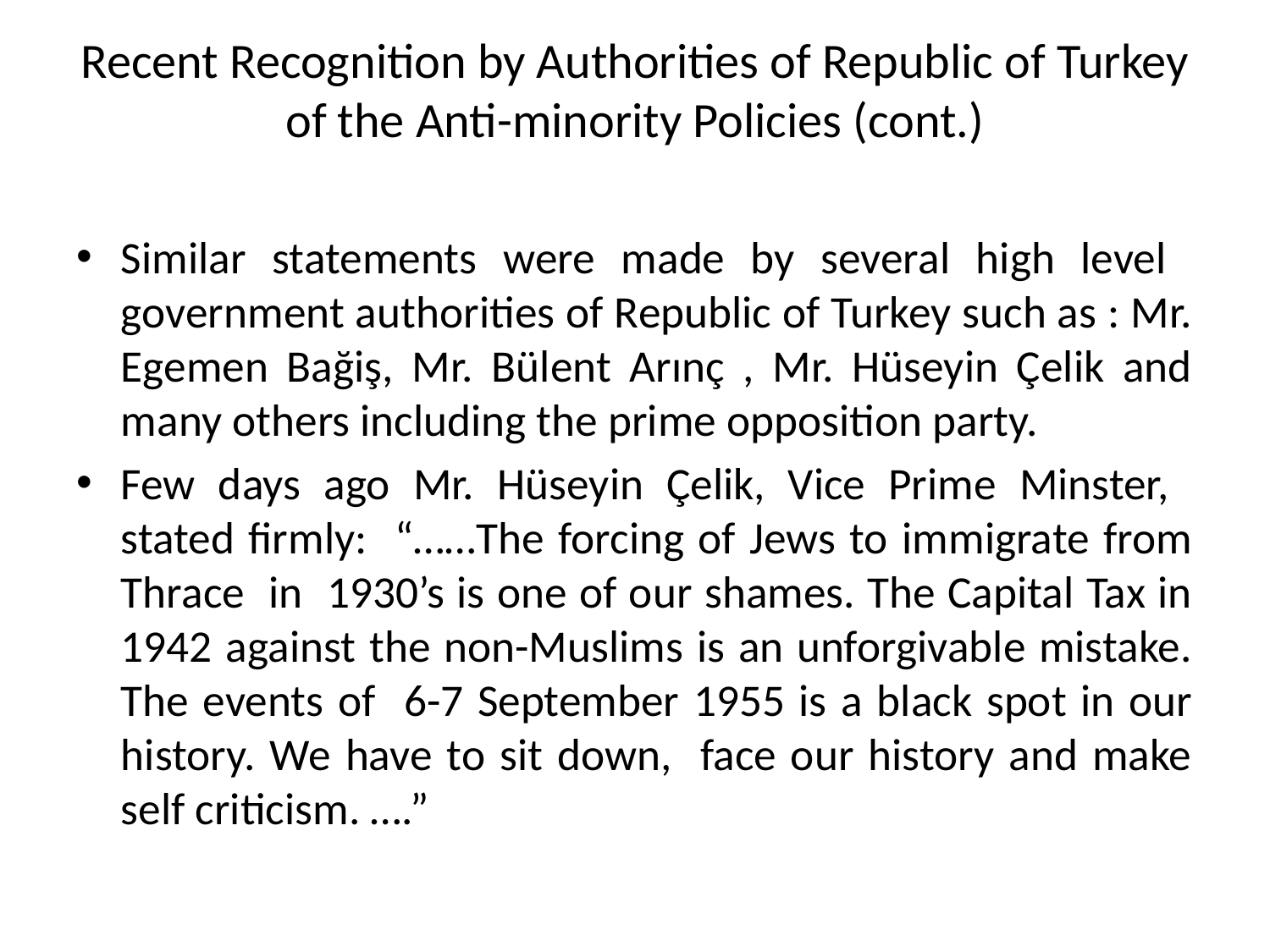

# Recent Recognition by Authorities of Republic of Turkey of the Anti-minority Policies (cont.)
Similar statements were made by several high level  government authorities of Republic of Turkey such as : Mr. Egemen Bağiş, Mr. Bülent Arınç , Mr. Hüseyin Çelik and many others including the prime opposition party.
Few days ago Mr. Hüseyin Çelik, Vice Prime Minster,  stated firmly:  “……The forcing of Jews to immigrate from Thrace  in  1930’s is one of our shames. The Capital Tax in 1942 against the non-Muslims is an unforgivable mistake. The events of  6-7 September 1955 is a black spot in our history. We have to sit down,  face our history and make self criticism. ….”